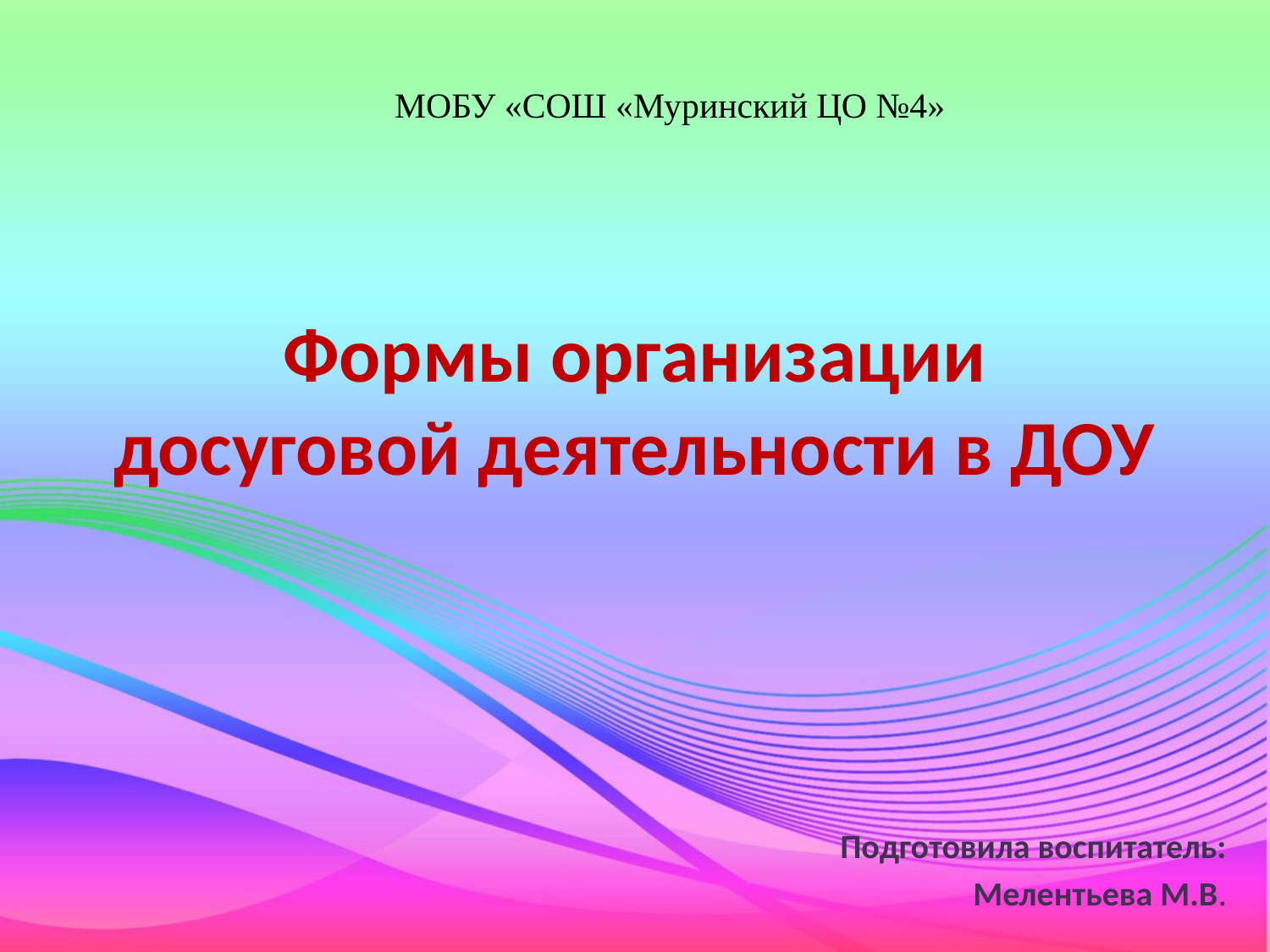

МОБУ «СОШ «Муринский ЦО №4»
# Формы организации досуговой деятельности в ДОУ

Подготовила воспитатель:
Мелентьева М.В.